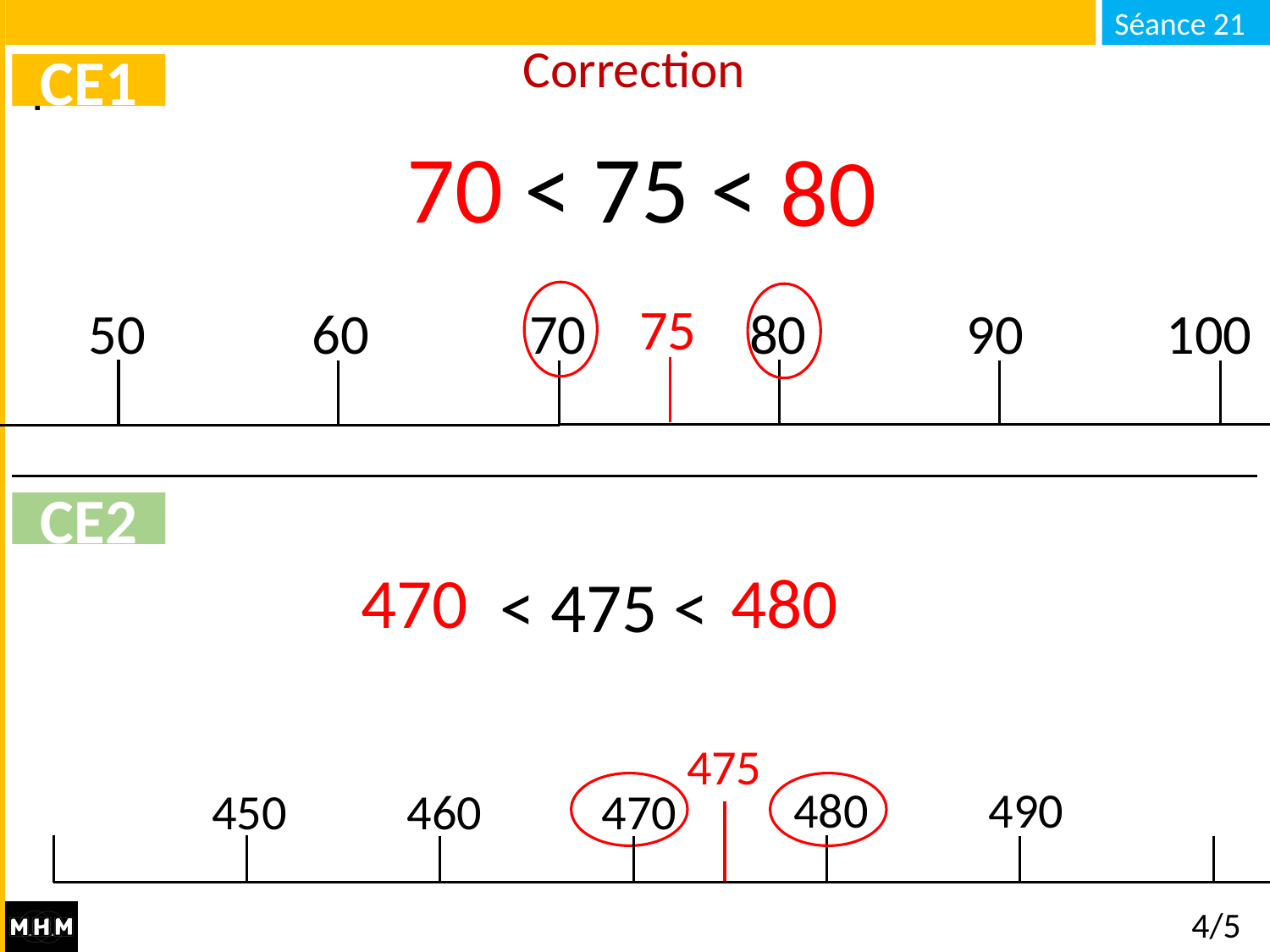

Correction
CE1
70
… < 75 < …
80

75

100
90
80
50
60
70
CE2
470
480
… < 475 < …
475
480
490
450
460
470

4/5